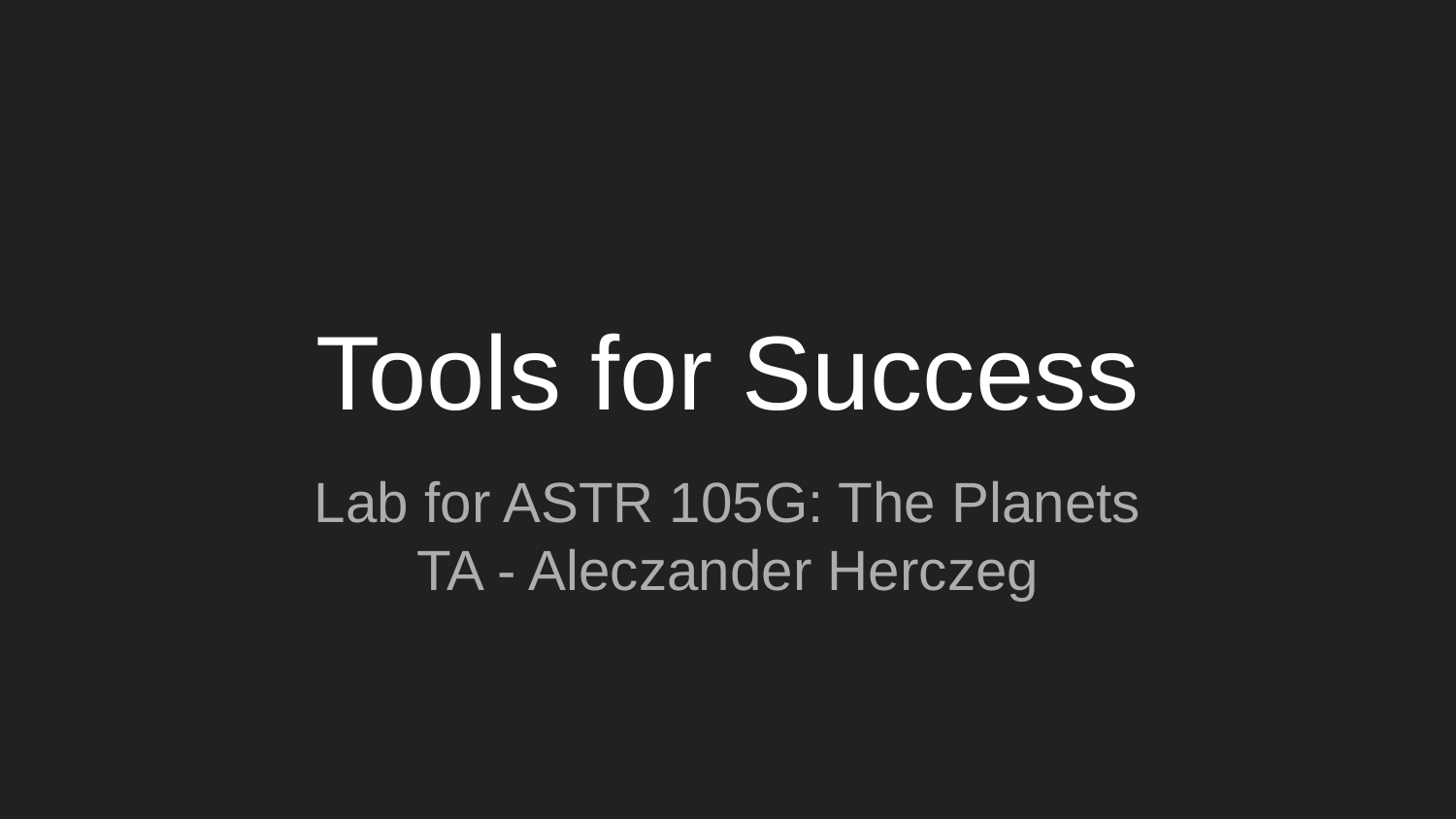

# Tools for Success
Lab for ASTR 105G: The Planets
TA - Aleczander Herczeg